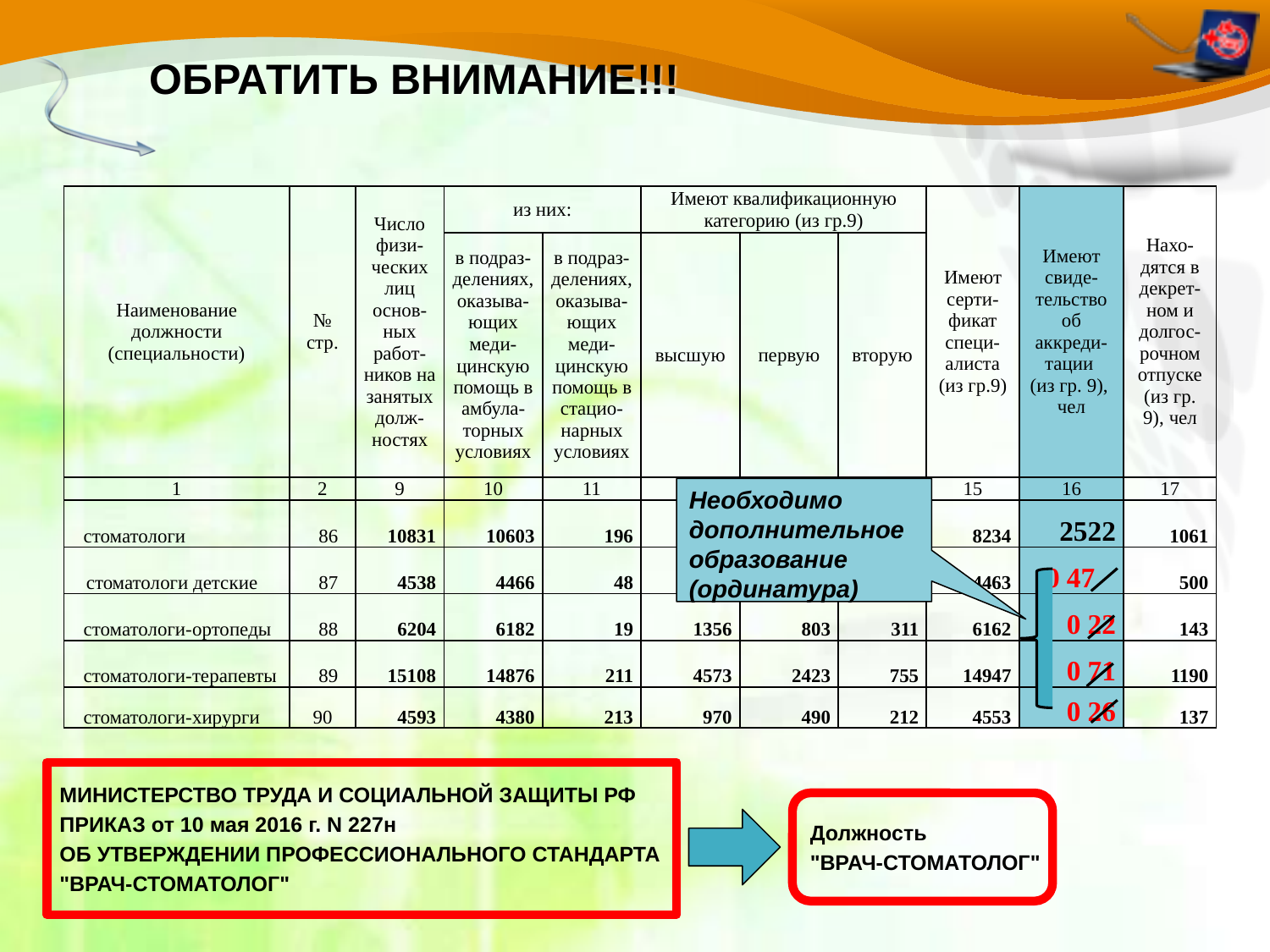

# Обратить внимание!!!
| Наименование должности (специальности) | № стр. | Число физи-ческих лиц основ-ных работ-ников на занятых долж-ностях | из них: |  | Имеют квалификационную категорию (из гр.9) |  |  | Имеют серти-фикат специ- алиста (из гр.9) | Имеют свиде-тельство об аккреди-тации (из гр. 9), чел | Нахо-дятся в декрет-ном и долгос-рочном отпуске (из гр. 9), чел |
| --- | --- | --- | --- | --- | --- | --- | --- | --- | --- | --- |
|  |  |  | в подраз-делениях, оказыва-ющих меди-цинскую помощь в амбула-торных условиях | в подраз-делениях, оказыва-ющих меди-цинскую помощь в стацио-нарных условиях | высшую | первую | вторую |  |  |  |
| 1 | 2 | 9 | 10 | 11 | 12 | 13 | 14 | 15 | 16 | 17 |
| стоматологи | 86 | 10831 | 10603 | 196 | 950 | 823 | 313 | 8234 | 2522 | 1061 |
| стоматологи детские | 87 | 4538 | 4466 | 48 | 1033 | 556 | 209 | 4463 | 0 47 | 500 |
| стоматологи-ортопеды | 88 | 6204 | 6182 | 19 | 1356 | 803 | 311 | 6162 | 0 22 | 143 |
| стоматологи-терапевты | 89 | 15108 | 14876 | 211 | 4573 | 2423 | 755 | 14947 | 0 71 | 1190 |
| стоматологи-хирурги | 90 | 4593 | 4380 | 213 | 970 | 490 | 212 | 4553 | 0 26 | 137 |
Необходимо дополнительное образование (ординатура)

МИНИСТЕРСТВО ТРУДА И СОЦИАЛЬНОЙ ЗАЩИТЫ РФ
ПРИКАЗ от 10 мая 2016 г. N 227н
ОБ УТВЕРЖДЕНИИ ПРОФЕССИОНАЛЬНОГО СТАНДАРТА
"ВРАЧ-СТОМАТОЛОГ"
Должность
"ВРАЧ-СТОМАТОЛОГ"